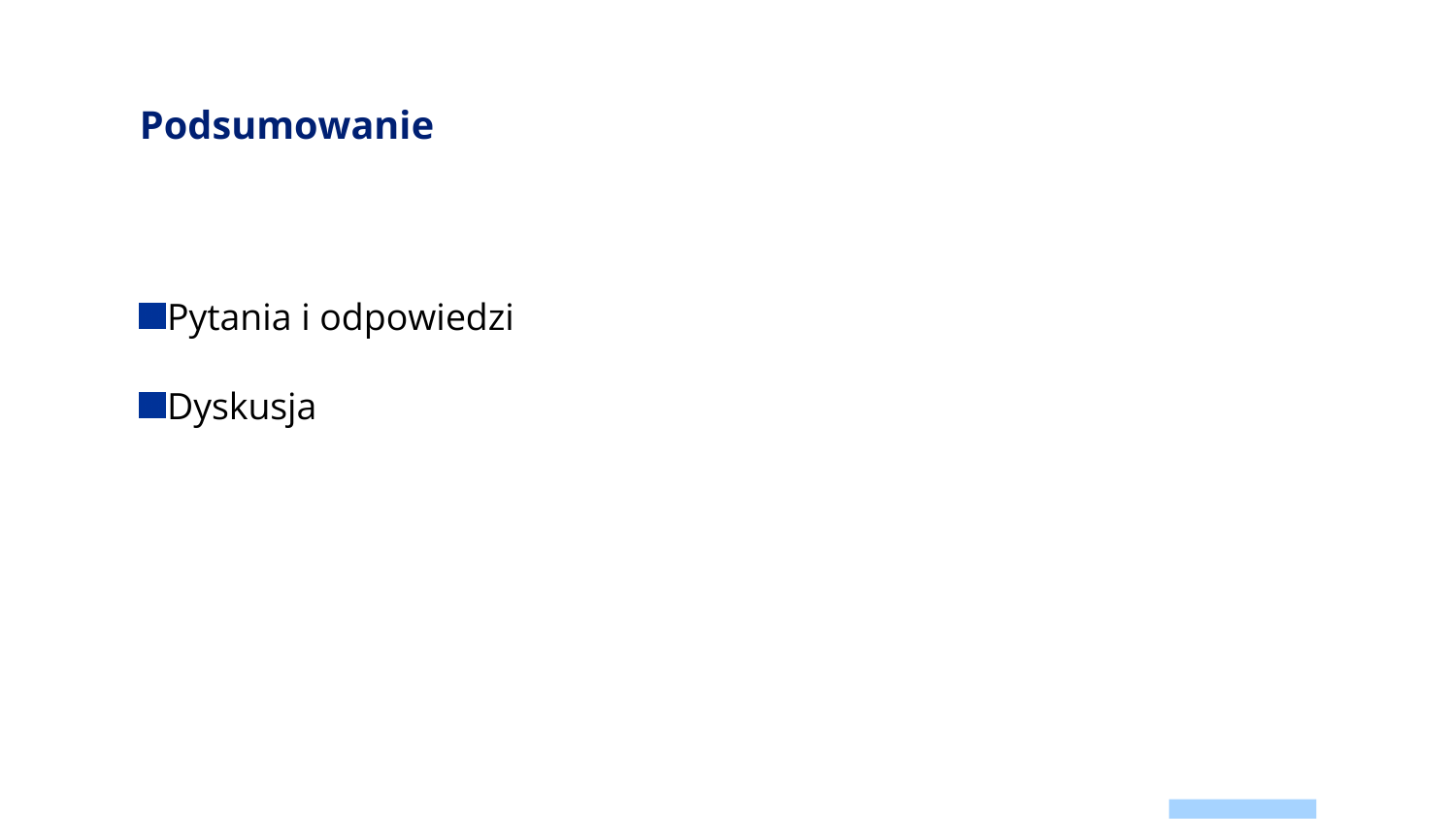

# Podsumowanie

Pytania i odpowiedzi
Dyskusja

25